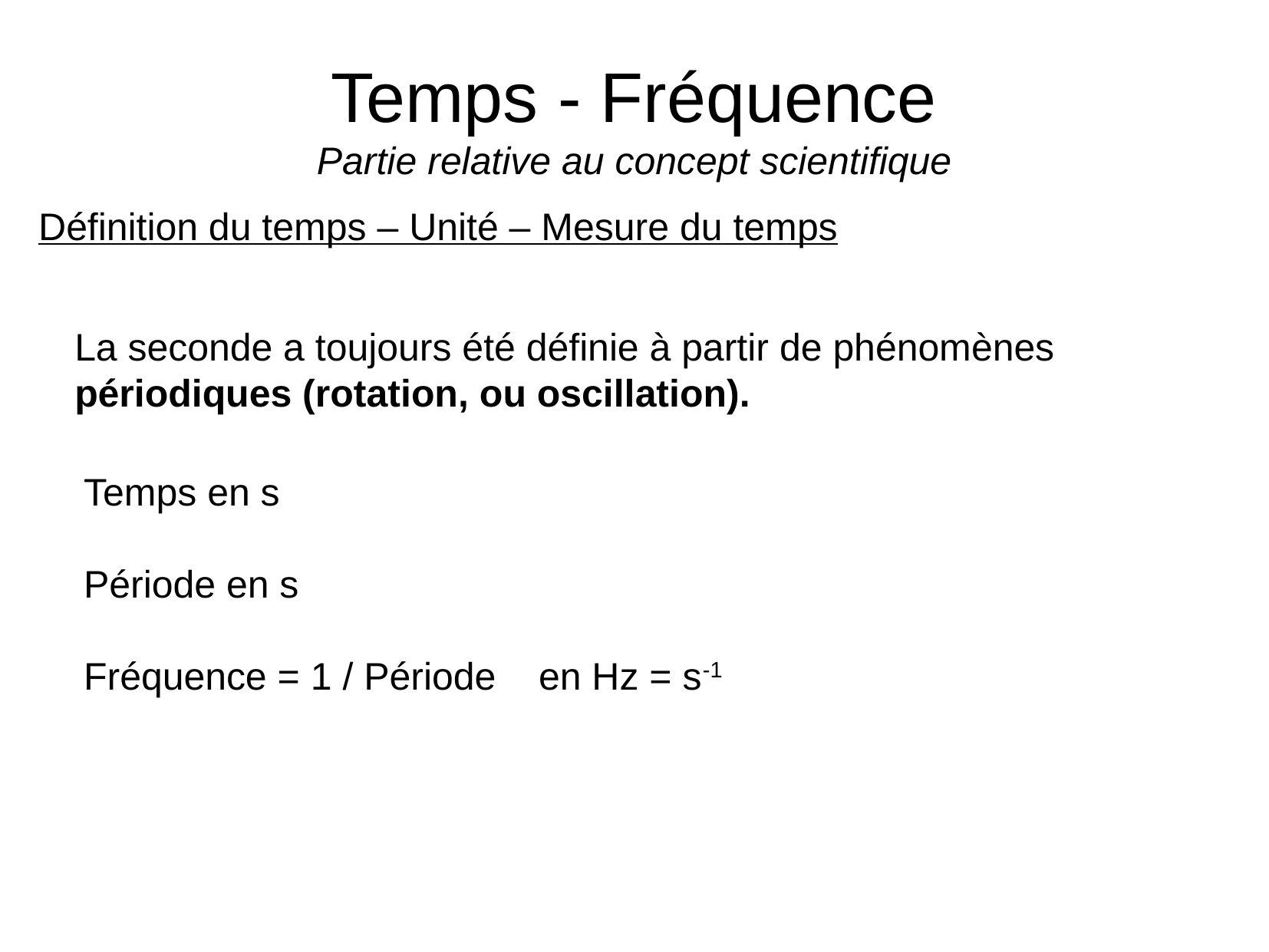

# Temps - Fréquence Partie relative au concept scientifique
Définition du temps – Unité – Mesure du temps
La seconde a toujours été définie à partir de phénomènes
périodiques (rotation, ou oscillation).
Temps en s

Période en s

Fréquence = 1 / Période    en Hz = s-1